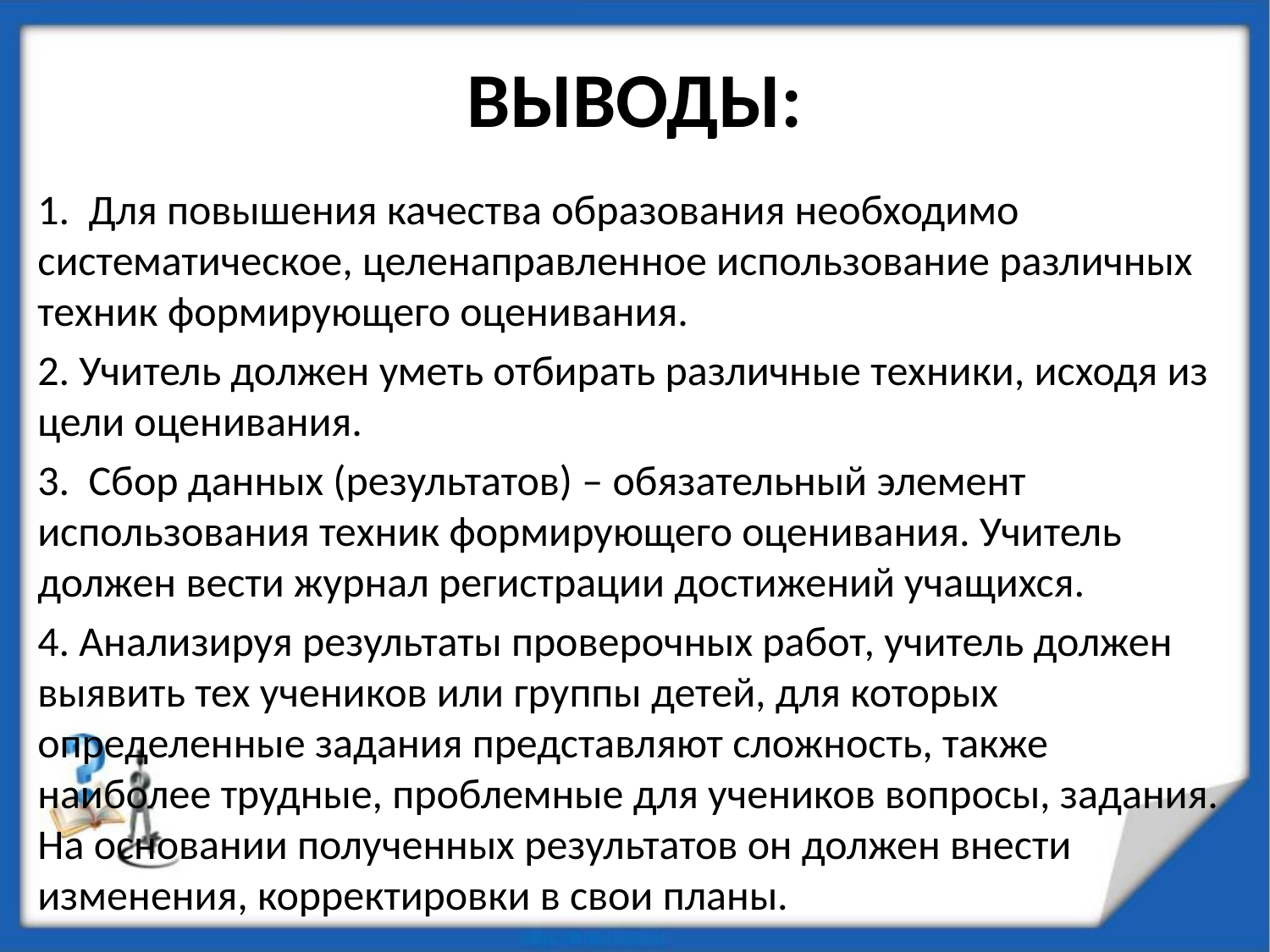

# ВЫВОДЫ:
1.  Для повышения качества образования необходимо систематическое, целенаправлен­ное использование различных техник формирующего оценивания.
2. Учитель должен уметь отбирать различные техники, исходя из цели оценивания.
3.  Сбор данных (результатов) – обязательный элемент использования техник формирующего оценивания. Учитель должен вести журнал регистрации достижений учащихся.
4. Анализируя результаты проверочных работ, учитель должен выявить тех учеников или группы детей, для которых определенные задания представляют сложность, также наиболее трудные, проблемные для учеников вопросы, задания. На основании полу­ченных результатов он должен внести изменения, корректировки в свои планы.